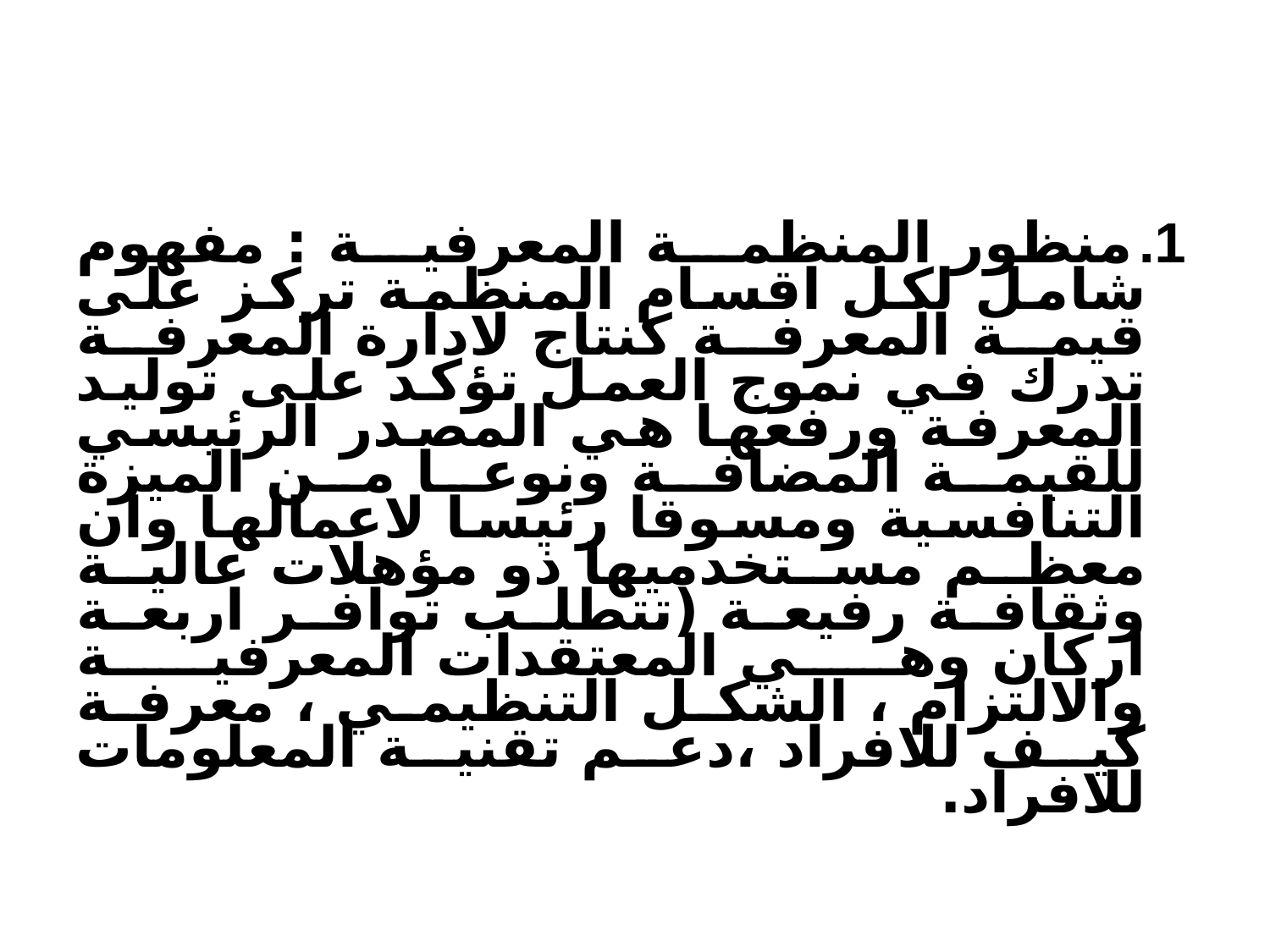

منظور المنظمة المعرفية : مفهوم شامل لكل اقسام المنظمة تركز على قيمة المعرفة كنتاج لادارة المعرفة تدرك في نموج العمل تؤكد على توليد المعرفة ورفعها هي المصدر الرئيسي للقيمة المضافة ونوعا من الميزة التنافسية ومسوقا رئيسا لاعمالها وان معظم مستخدميها ذو مؤهلات عالية وثقافة رفيعة (تتطلب توافر اربعة اركان وهي المعتقدات المعرفية والالتزام ، الشكل التنظيمي ، معرفة كيف للافراد ،دعم تقنية المعلومات للافراد.